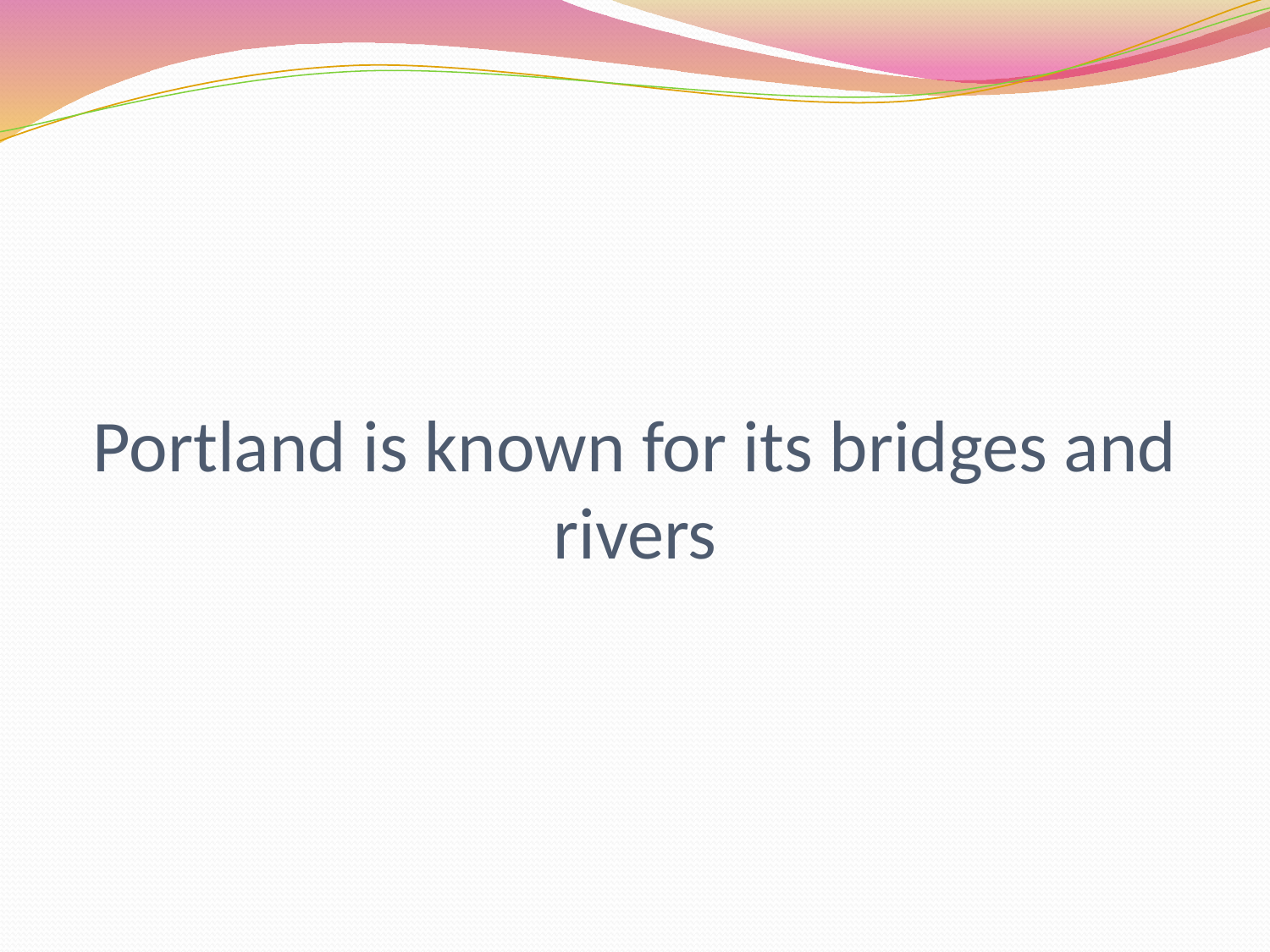

# Portland is known for its bridges and rivers